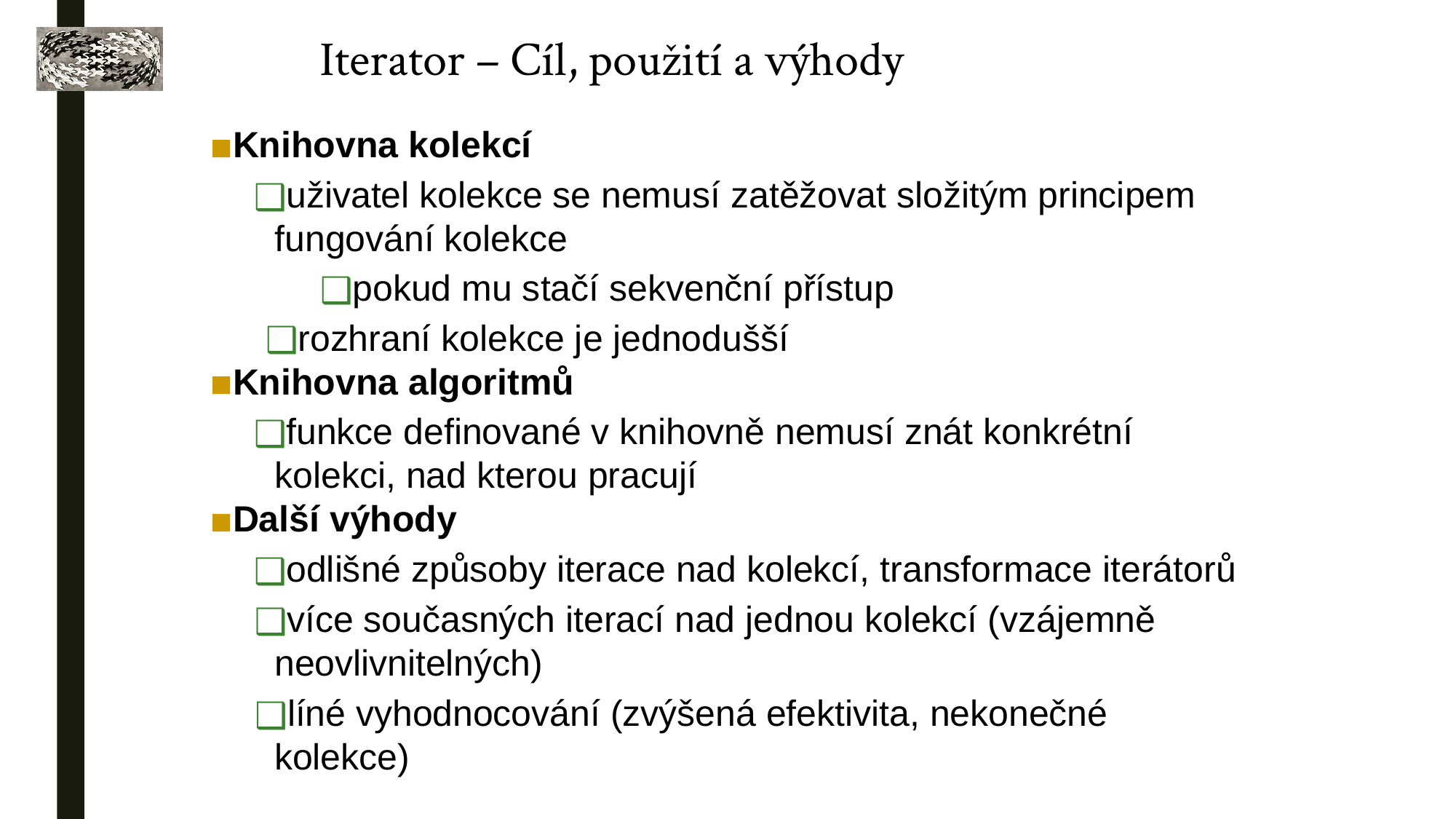

Iterator – Cíl, použití a výhody
Knihovna kolekcí
uživatel kolekce se nemusí zatěžovat složitým principem fungování kolekce
pokud mu stačí sekvenční přístup
rozhraní kolekce je jednodušší
Knihovna algoritmů
funkce definované v knihovně nemusí znát konkrétní kolekci, nad kterou pracují
Další výhody
odlišné způsoby iterace nad kolekcí, transformace iterátorů
více současných iterací nad jednou kolekcí (vzájemně neovlivnitelných)
líné vyhodnocování (zvýšená efektivita, nekonečné kolekce)